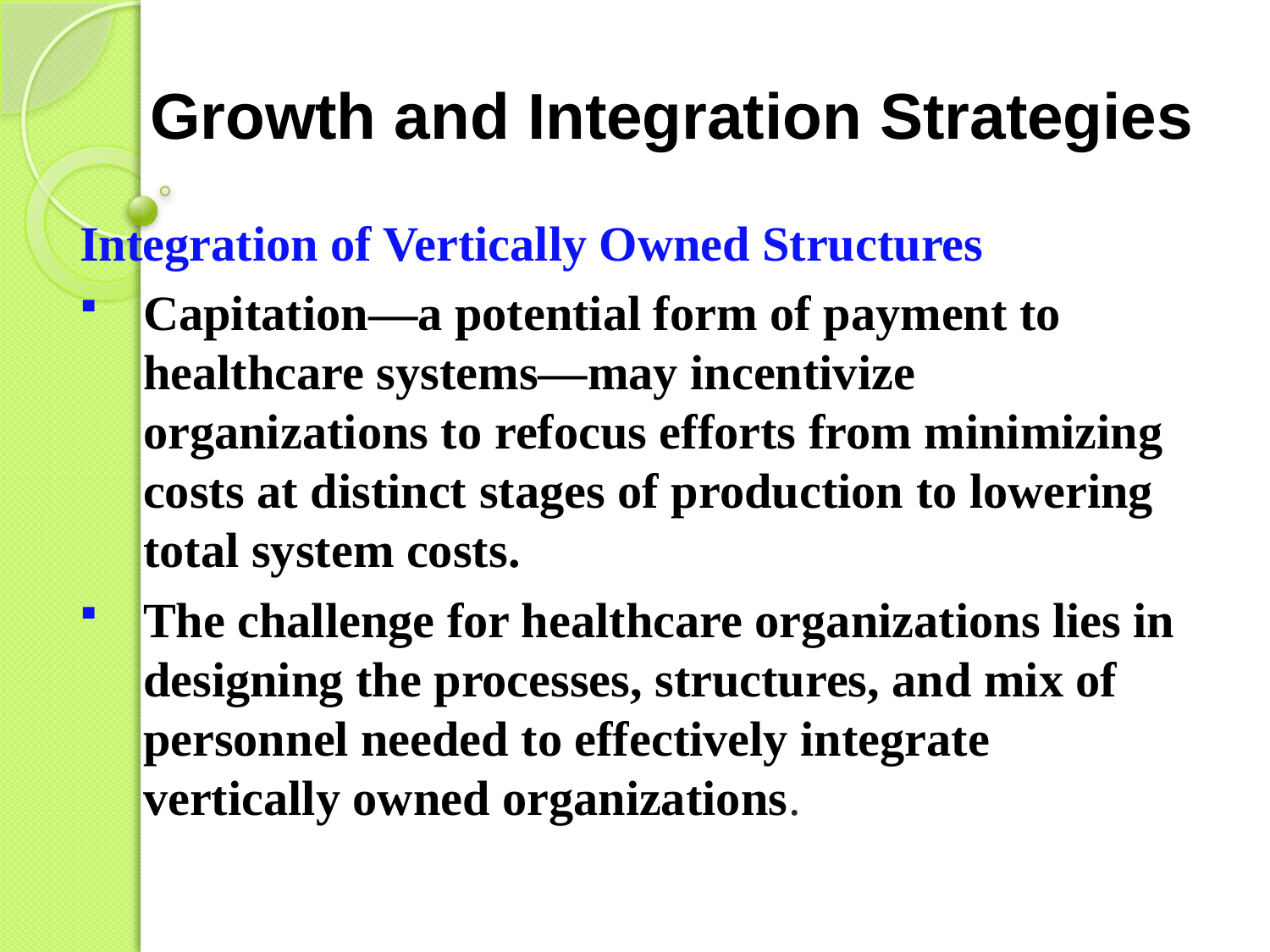

# Growth and Integration Strategies
Integration of Vertically Owned Structures
Capitation—a potential form of payment to healthcare systems—may incentivize organizations to refocus efforts from minimizing costs at distinct stages of production to lowering total system costs.
The challenge for healthcare organizations lies in designing the processes, structures, and mix of personnel needed to effectively integrate vertically owned organizations.